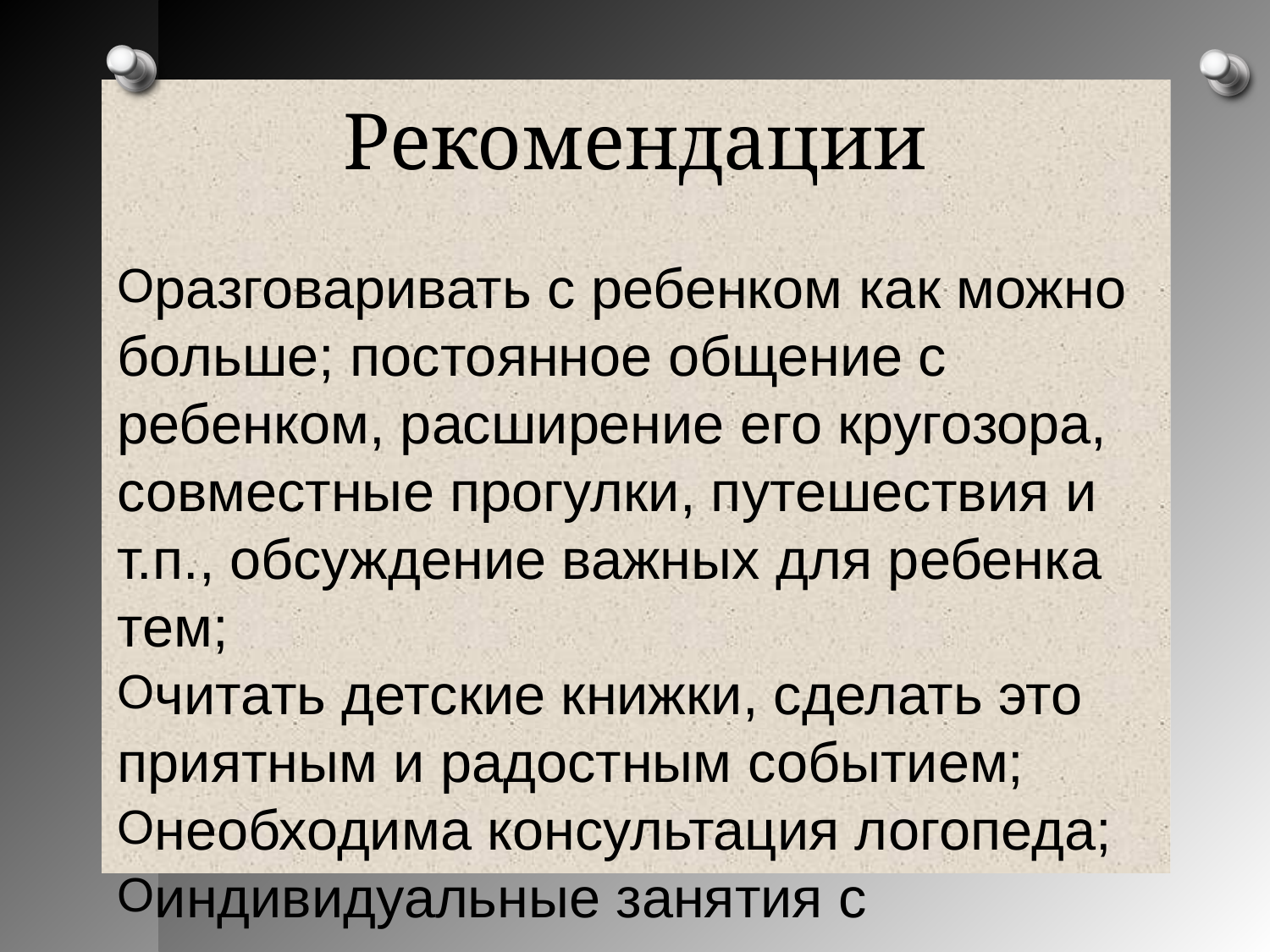

Рекомендации
разговаривать с ребенком как можно больше; постоянное общение с ребенком, расширение его кругозора, совместные прогулки, путешествия и т.п., обсуждение важных для ребенка тем;
читать детские книжки, сделать это приятным и радостным событием;
необходима консультация логопеда;
индивидуальные занятия с логопедом до школы и в процессе школьного обучения.